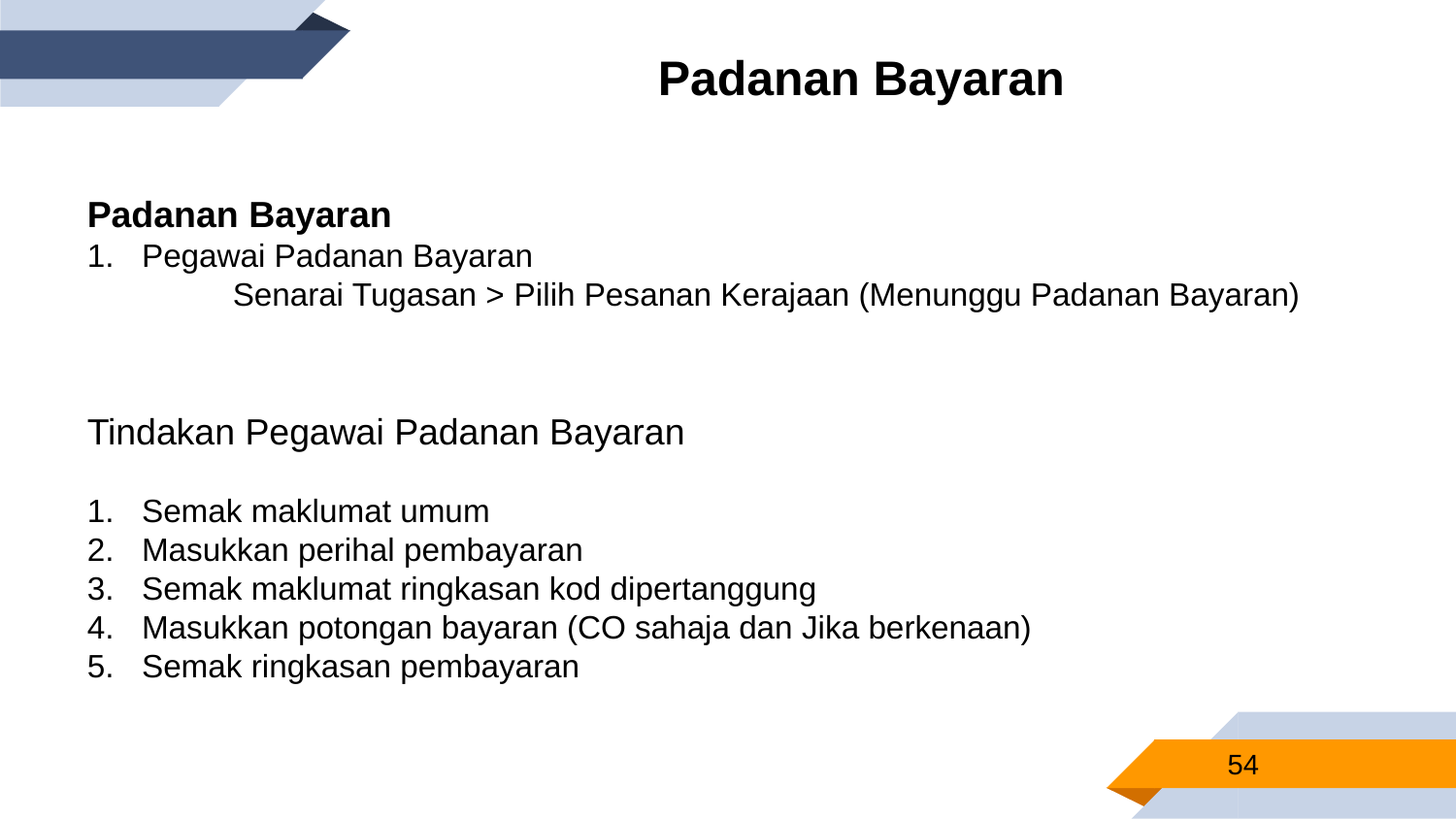

Padanan Bayaran
Padanan Bayaran
Pegawai Padanan Bayaran
	Senarai Tugasan > Pilih Pesanan Kerajaan (Menunggu Padanan Bayaran)

Tindakan Pegawai Padanan Bayaran

Semak maklumat umum
Masukkan perihal pembayaran
Semak maklumat ringkasan kod dipertanggung
Masukkan potongan bayaran (CO sahaja dan Jika berkenaan)
Semak ringkasan pembayaran

54